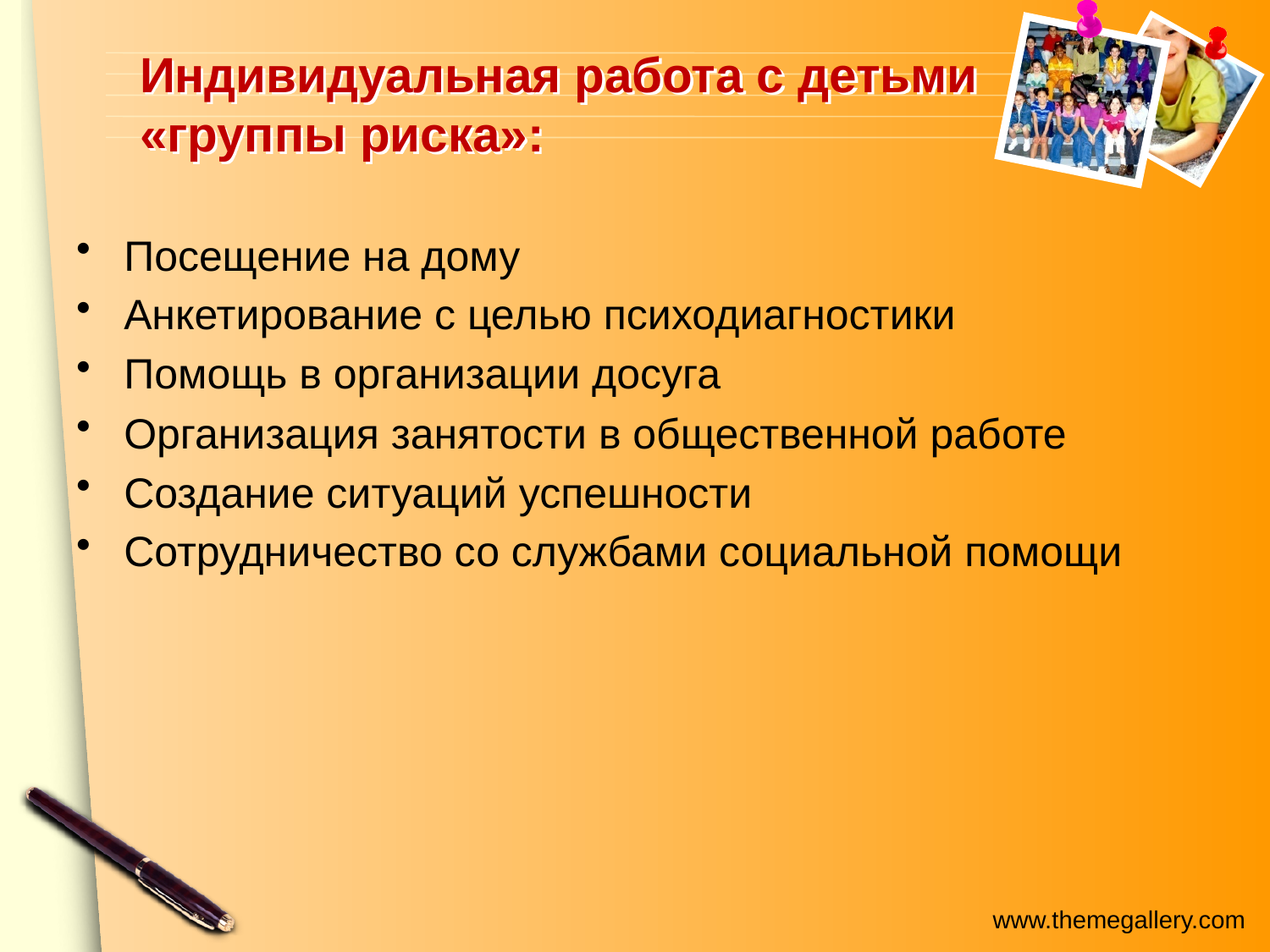

# Индивидуальная работа с детьми «группы риска»:
Посещение на дому
Анкетирование с целью психодиагностики
Помощь в организации досуга
Организация занятости в общественной работе
Создание ситуаций успешности
Сотрудничество со службами социальной помощи